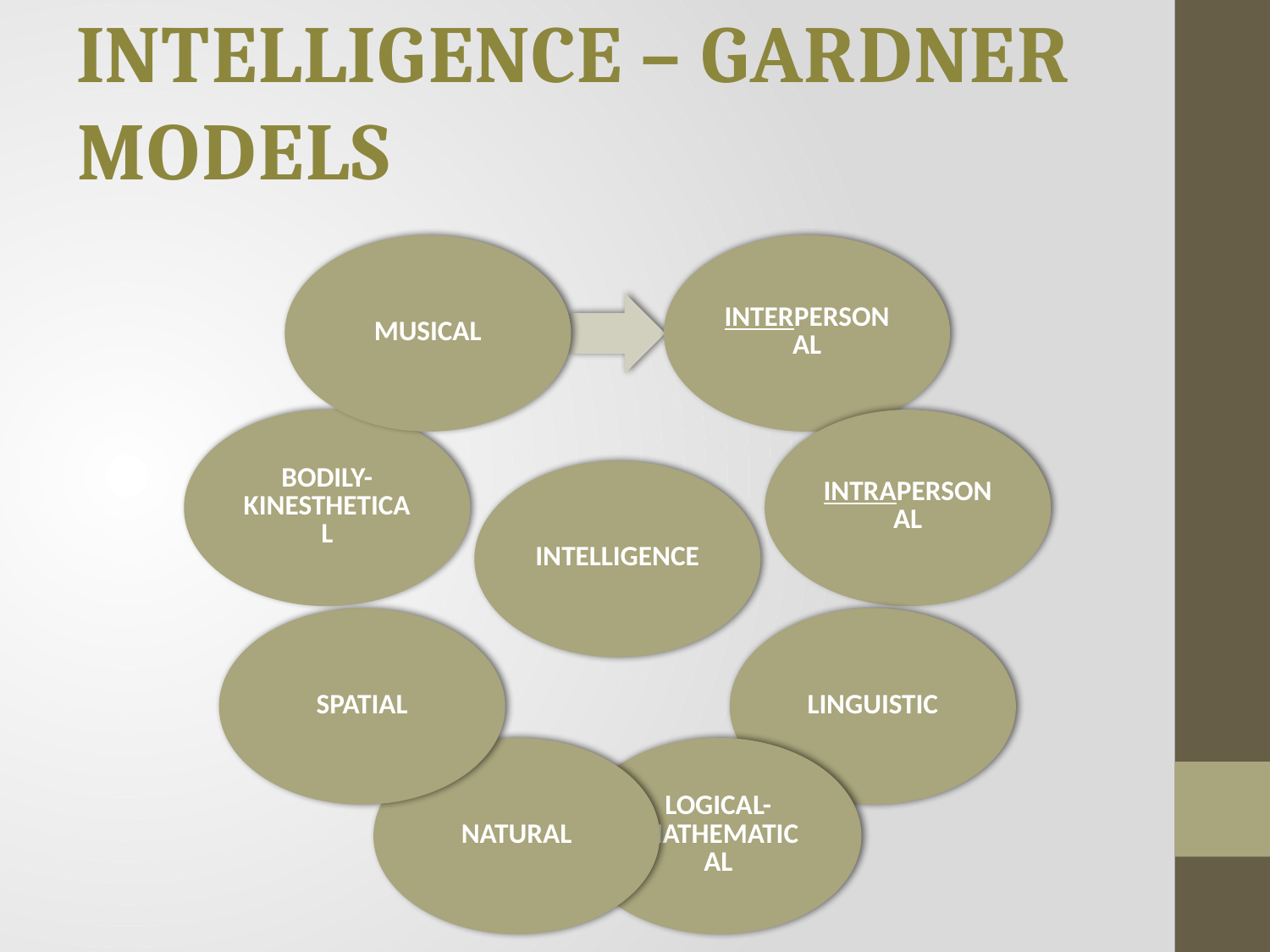

# INTELLIGENCE – GARDNER MODELS
INTELLIGENCE
INTERPERSONAL
INTRAPERSONAL
LINGUISTIC
LOGICAL-MATHEMATICAL
NATURAL
SPATIAL
BODILY-KINESTHETICAL
MUSICAL